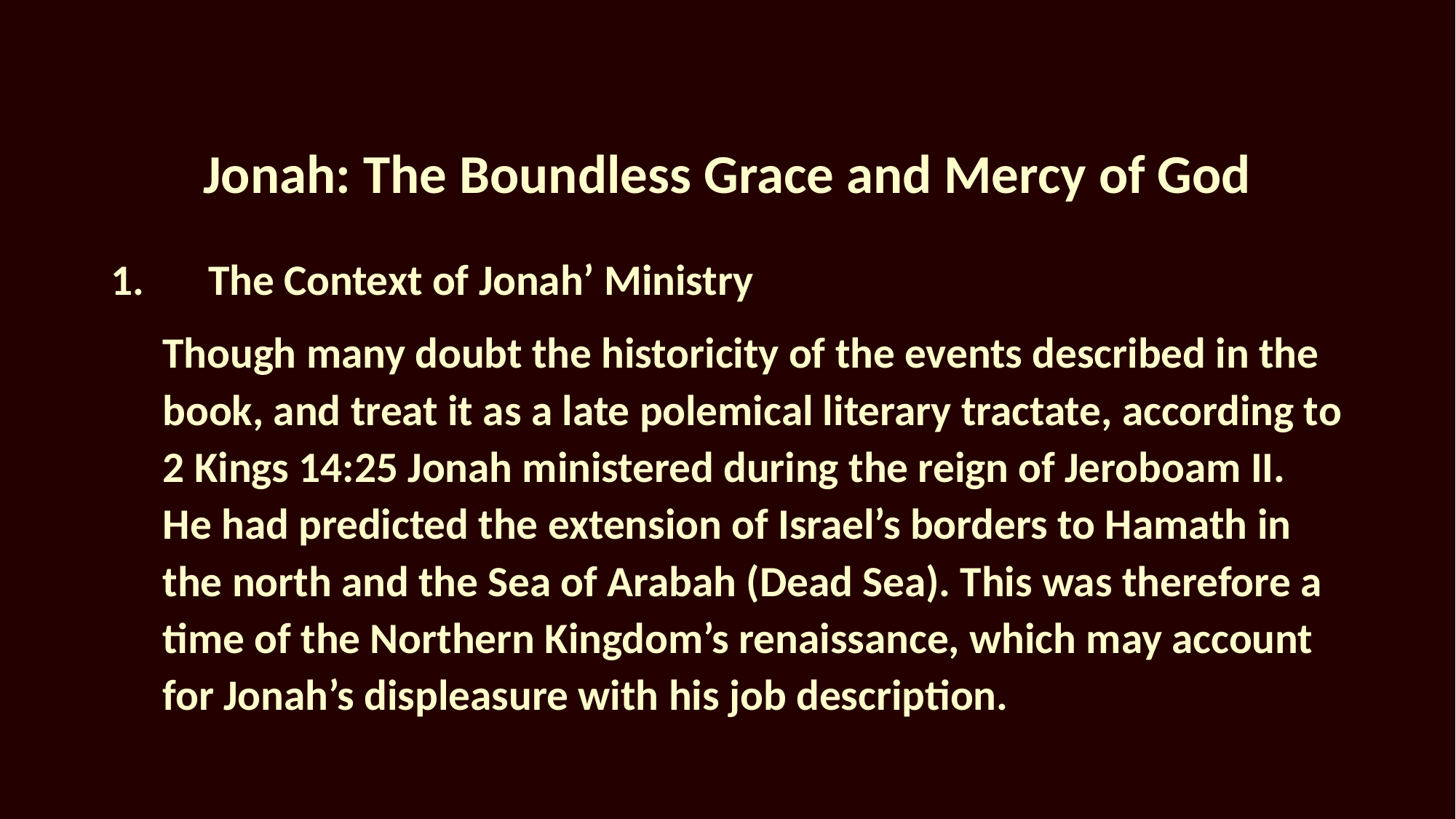

# Jonah: The Boundless Grace and Mercy of God
1.	The Context of Jonah’ Ministry
Though many doubt the historicity of the events described in the book, and treat it as a late polemical literary tractate, according to 2 Kings 14:25 Jonah ministered during the reign of Jeroboam II. He had predicted the extension of Israel’s borders to Hamath in the north and the Sea of Arabah (Dead Sea). This was therefore a time of the Northern Kingdom’s renaissance, which may account for Jonah’s displeasure with his job description.